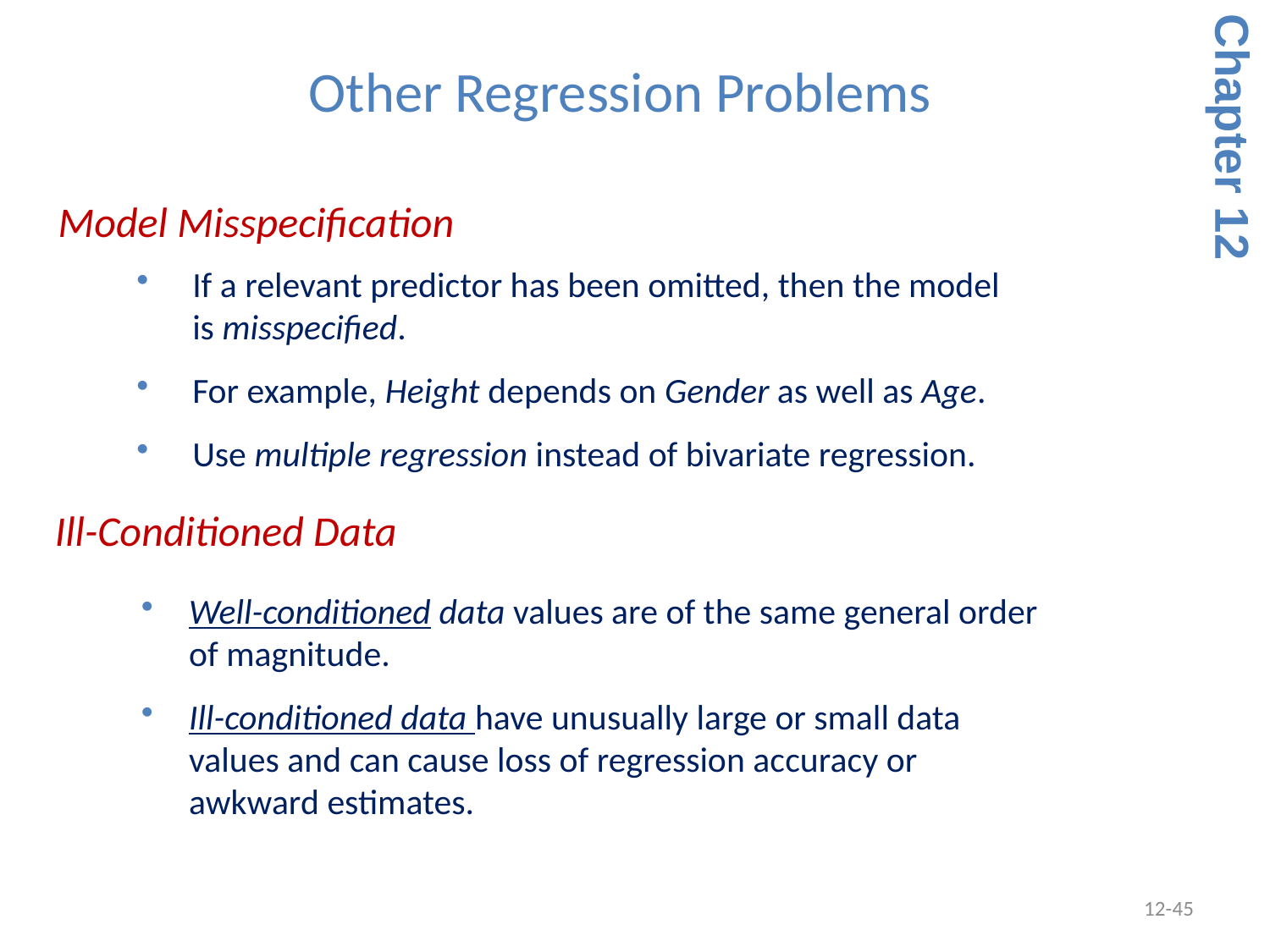

Other Regression Problems
Chapter 12
 Model Misspecification
If a relevant predictor has been omitted, then the model is misspecified.
For example, Height depends on Gender as well as Age.
Use multiple regression instead of bivariate regression.
 Ill-Conditioned Data
Well-conditioned data values are of the same general order of magnitude.
Ill-conditioned data have unusually large or small data values and can cause loss of regression accuracy or awkward estimates.
12-45